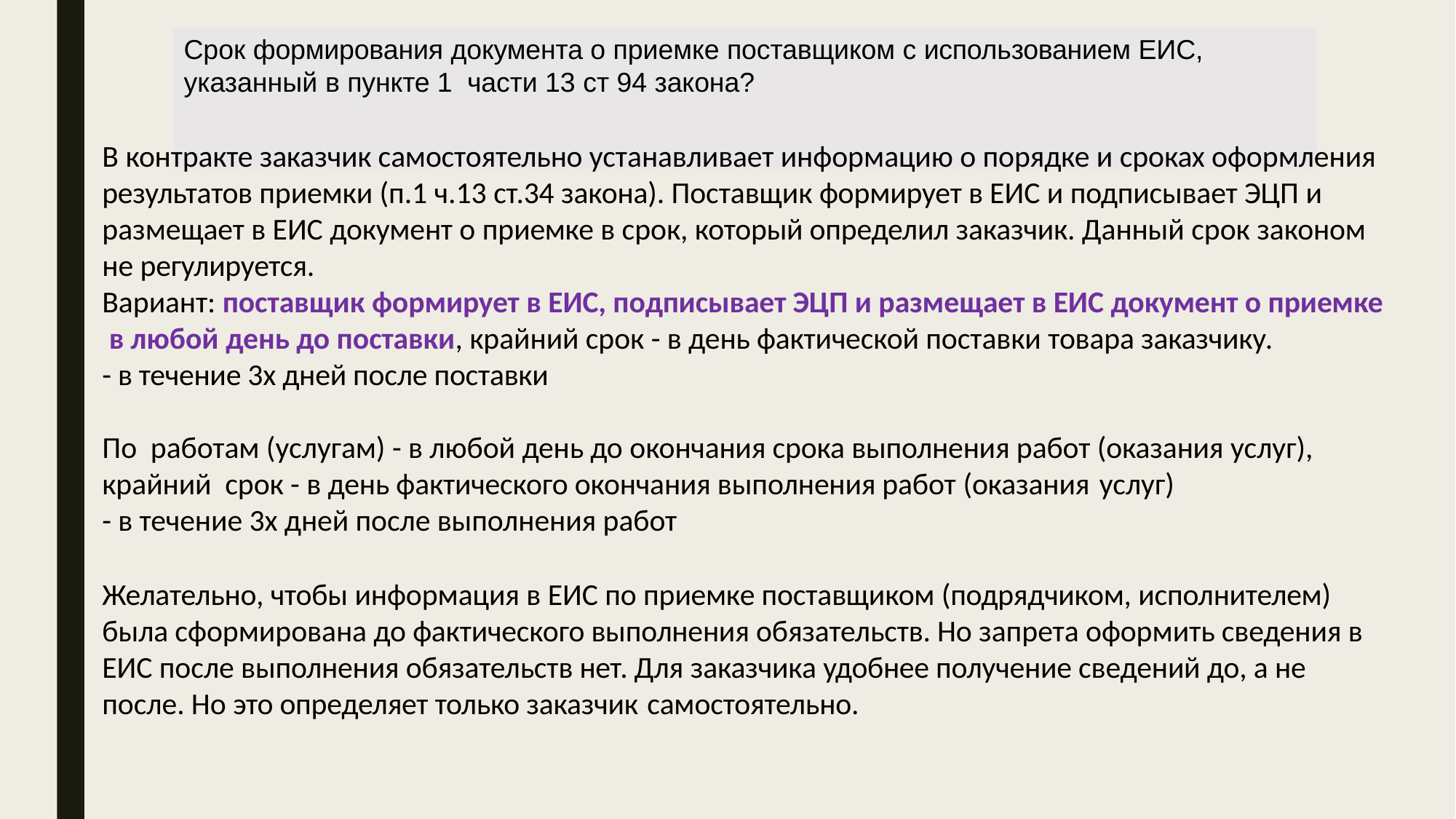

# Срок формирования документа о приемке поставщиком с использованием ЕИС, указанный в пункте 1  части 13 ст 94 закона?
В контракте заказчик самостоятельно устанавливает информацию о порядке и сроках оформления  результатов приемки (п.1 ч.13 ст.34 закона). Поставщик формирует в ЕИС и подписывает ЭЦП и  размещает в ЕИС документ о приемке в срок, который определил заказчик. Данный срок законом  не регулируется.
Вариант: поставщик формирует в ЕИС, подписывает ЭЦП и размещает в ЕИС документ о приемке  в любой день до поставки, крайний срок - в день фактической поставки товара заказчику.
- в течение 3х дней после поставки

По  работам (услугам) - в любой день до окончания срока выполнения работ (оказания услуг), крайний  срок - в день фактического окончания выполнения работ (оказания услуг)
- в течение 3х дней после выполнения работ

Желательно, чтобы информация в ЕИС по приемке поставщиком (подрядчиком, исполнителем)  была сформирована до фактического выполнения обязательств. Но запрета оформить сведения в  ЕИС после выполнения обязательств нет. Для заказчика удобнее получение сведений до, а не  после. Но это определяет только заказчик самостоятельно.